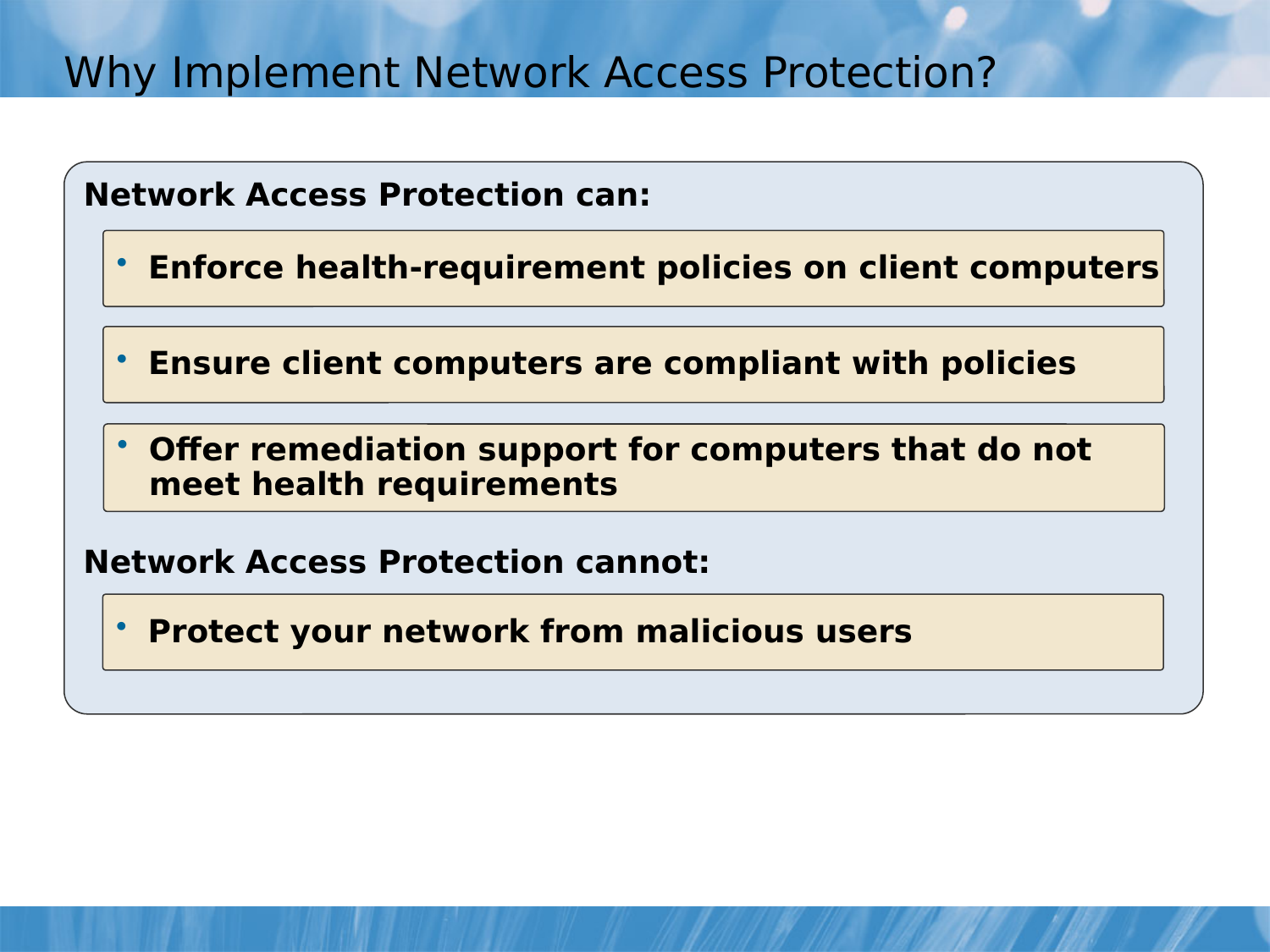

# Why Implement Network Access Protection?
Network Access Protection can:
Enforce health-requirement policies on client computers
Ensure client computers are compliant with policies
Offer remediation support for computers that do not
meet health requirements
Network Access Protection cannot:
Protect your network from malicious users